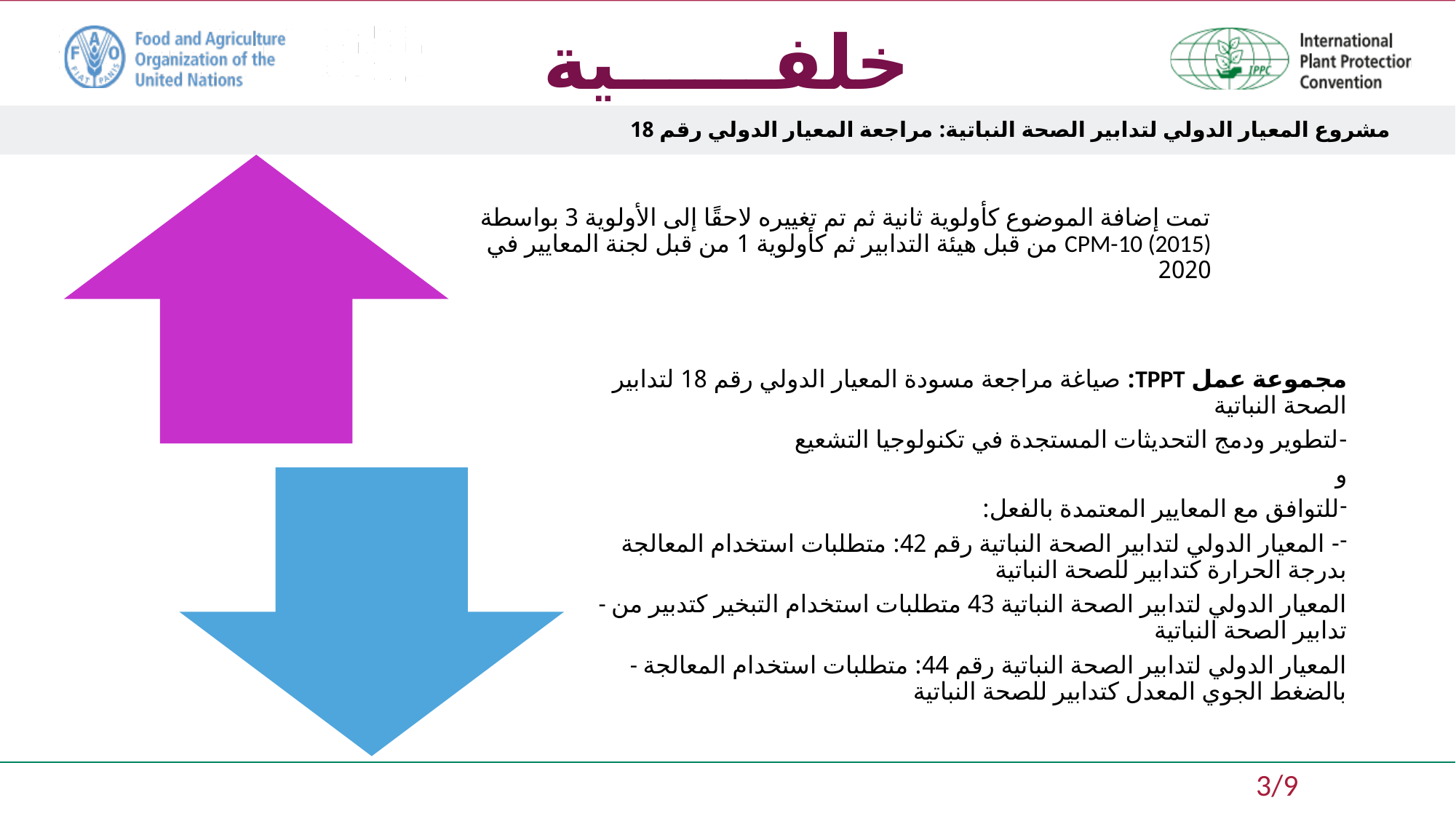

خلفــــــية
تمت إضافة الموضوع كأولوية ثانية ثم تم تغييره لاحقًا إلى الأولوية 3 بواسطة CPM-10 (2015) من قبل هيئة التدابير ثم كأولوية 1 من قبل لجنة المعايير في 2020

مجموعة عمل TPPT: صياغة مراجعة مسودة المعيار الدولي رقم 18 لتدابير الصحة النباتية
لتطوير ودمج التحديثات المستجدة في تكنولوجيا التشعيع
و
للتوافق مع المعايير المعتمدة بالفعل:
- المعيار الدولي لتدابير الصحة النباتية رقم 42: متطلبات استخدام المعالجة بدرجة الحرارة كتدابير للصحة النباتية
- المعيار الدولي لتدابير الصحة النباتية 43 متطلبات استخدام التبخير كتدبير من تدابير الصحة النباتية
- المعيار الدولي لتدابير الصحة النباتية رقم 44: متطلبات استخدام المعالجة بالضغط الجوي المعدل كتدابير للصحة النباتية